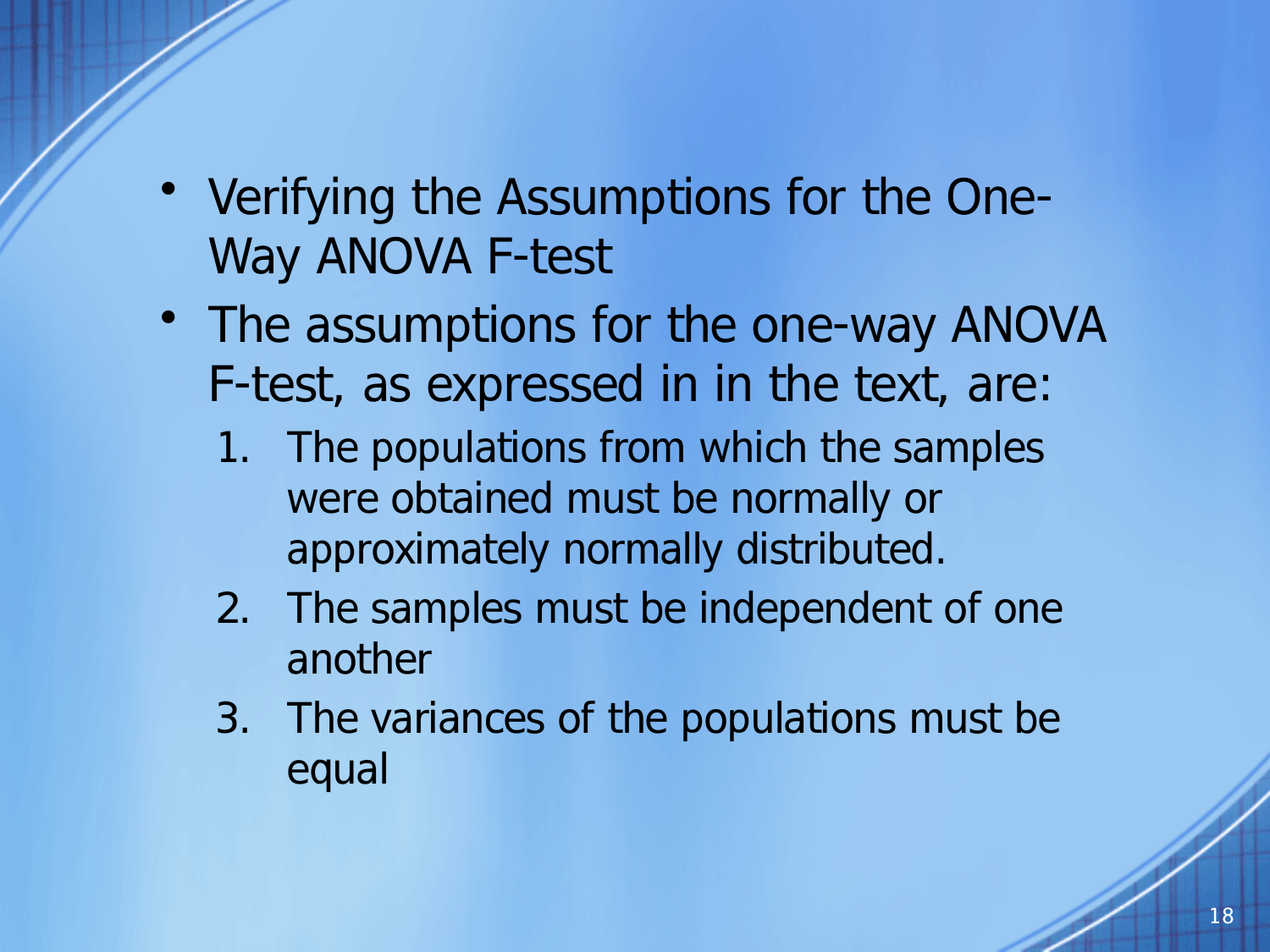

Verifying the Assumptions for the One-Way ANOVA F-test
The assumptions for the one-way ANOVA F-test, as expressed in in the text, are:
The populations from which the samples were obtained must be normally or approximately normally distributed.
The samples must be independent of one another
The variances of the populations must be equal
18